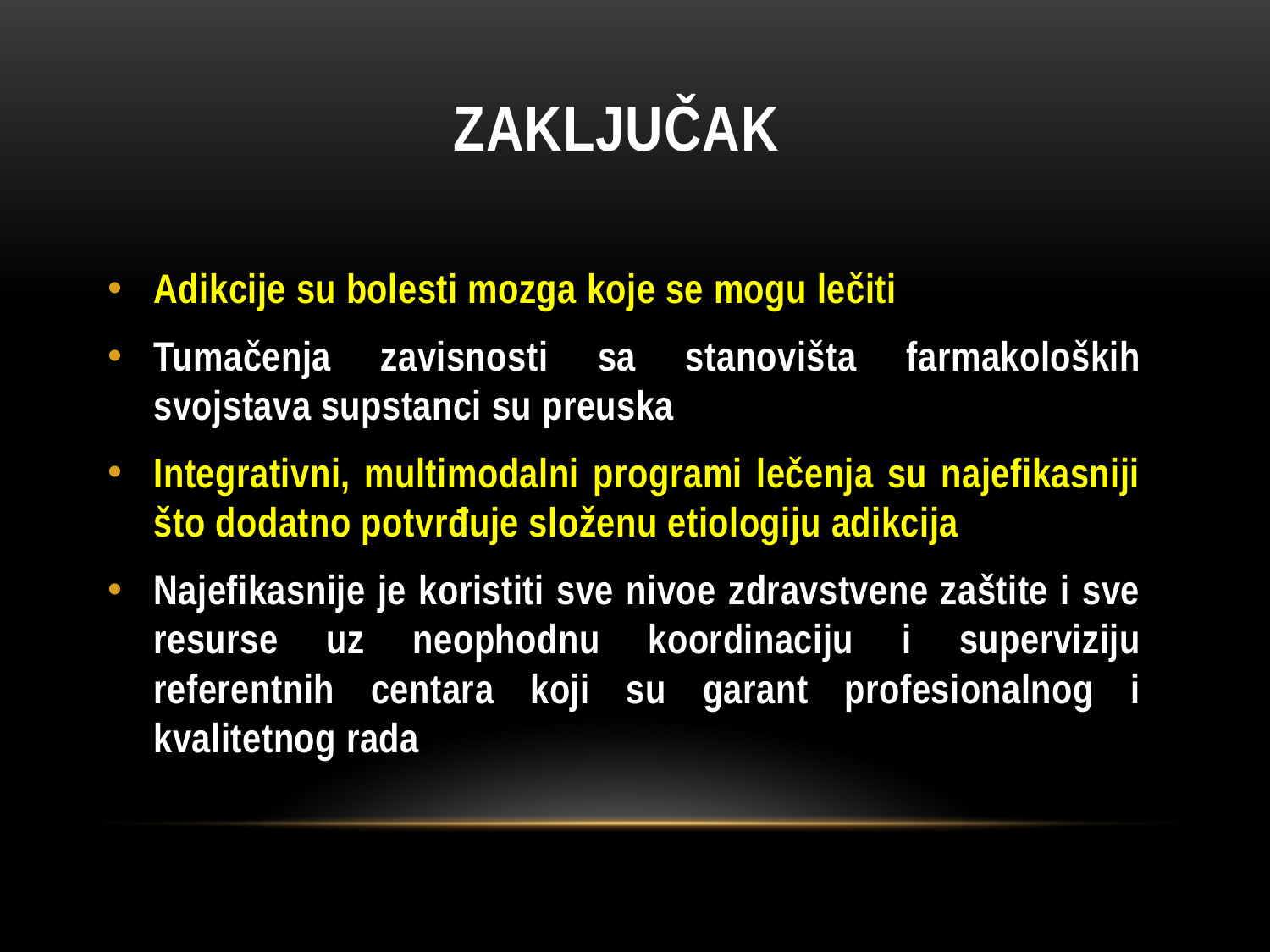

# ZAKLJUČAK
Adikcije su bolesti mozga koje se mogu lečiti
Tumačenja zavisnosti sa stanovišta farmakoloških svojstava supstanci su preuska
Integrativni, multimodalni programi lečenja su najefikasniji što dodatno potvrđuje složenu etiologiju adikcija
Najefikasnije je koristiti sve nivoe zdravstvene zaštite i sve resurse uz neophodnu koordinaciju i superviziju referentnih centara koji su garant profesionalnog i kvalitetnog rada